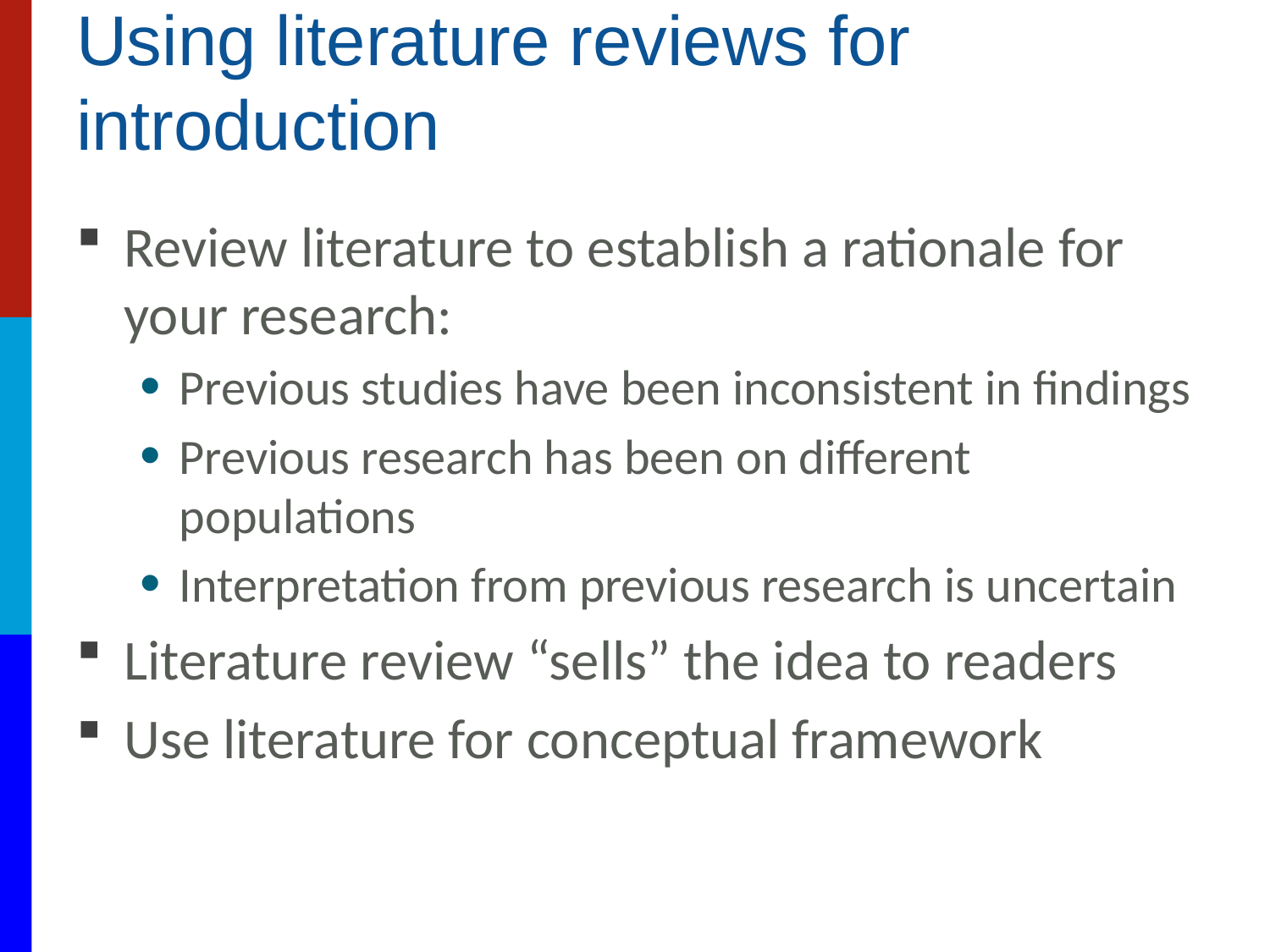

# Using literature reviews for introduction
Review literature to establish a rationale for your research:
Previous studies have been inconsistent in findings
Previous research has been on different populations
Interpretation from previous research is uncertain
Literature review “sells” the idea to readers
Use literature for conceptual framework